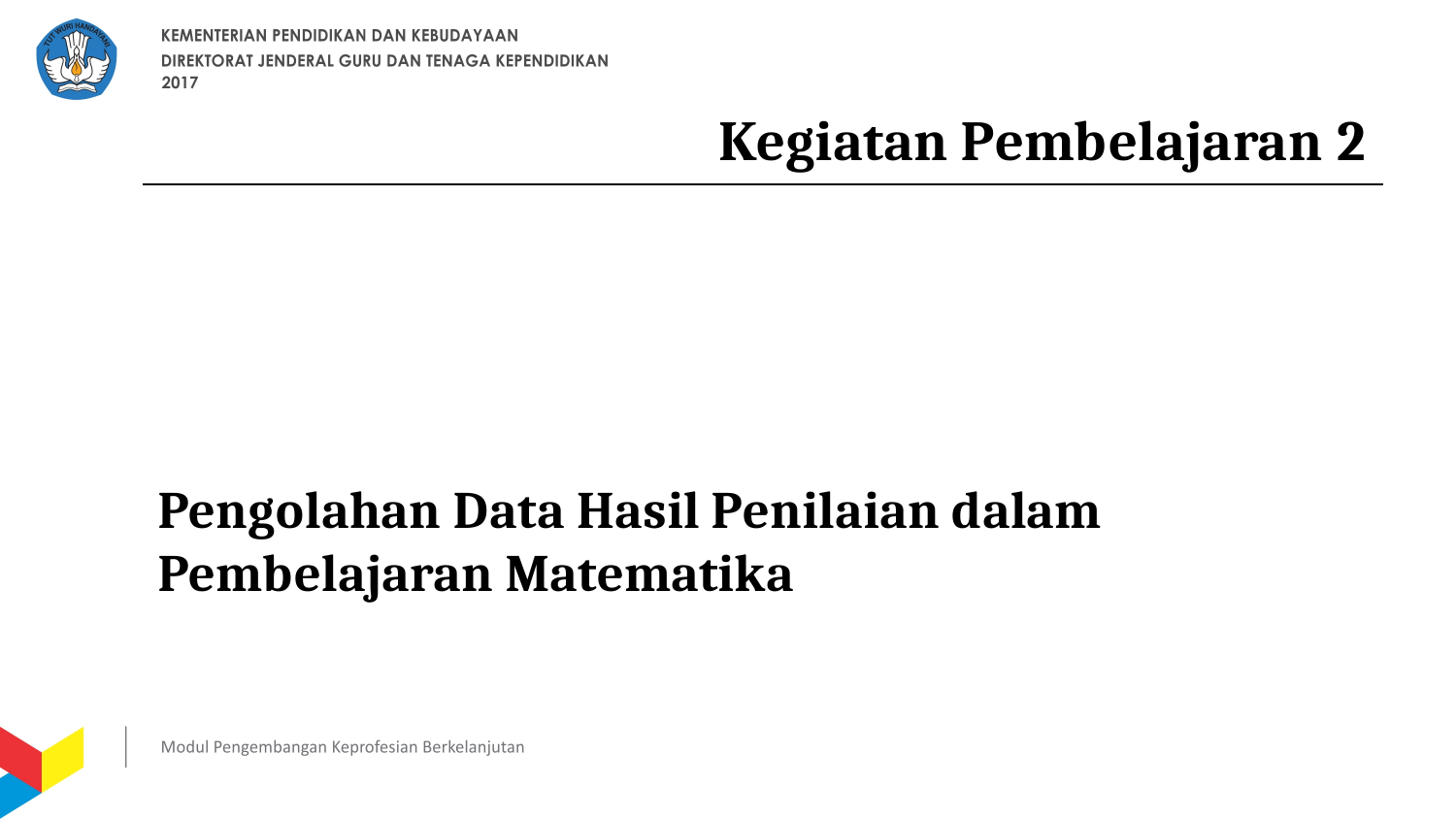

# Kegiatan Pembelajaran 2
Pengolahan Data Hasil Penilaian dalam Pembelajaran Matematika